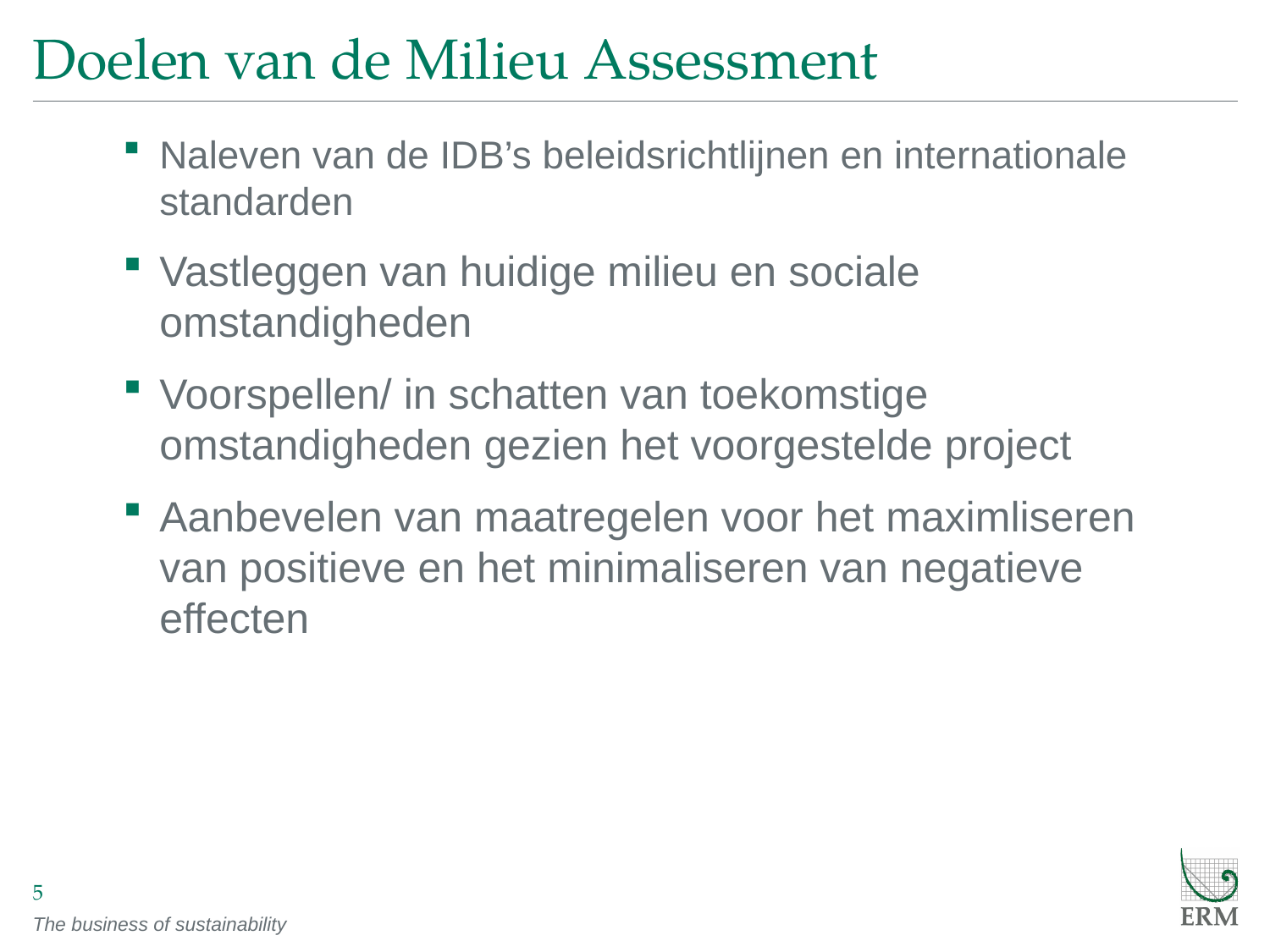

# Doelen van de Milieu Assessment
Naleven van de IDB’s beleidsrichtlijnen en internationale standarden
Vastleggen van huidige milieu en sociale omstandigheden
Voorspellen/ in schatten van toekomstige omstandigheden gezien het voorgestelde project
Aanbevelen van maatregelen voor het maximliseren van positieve en het minimaliseren van negatieve effecten

5